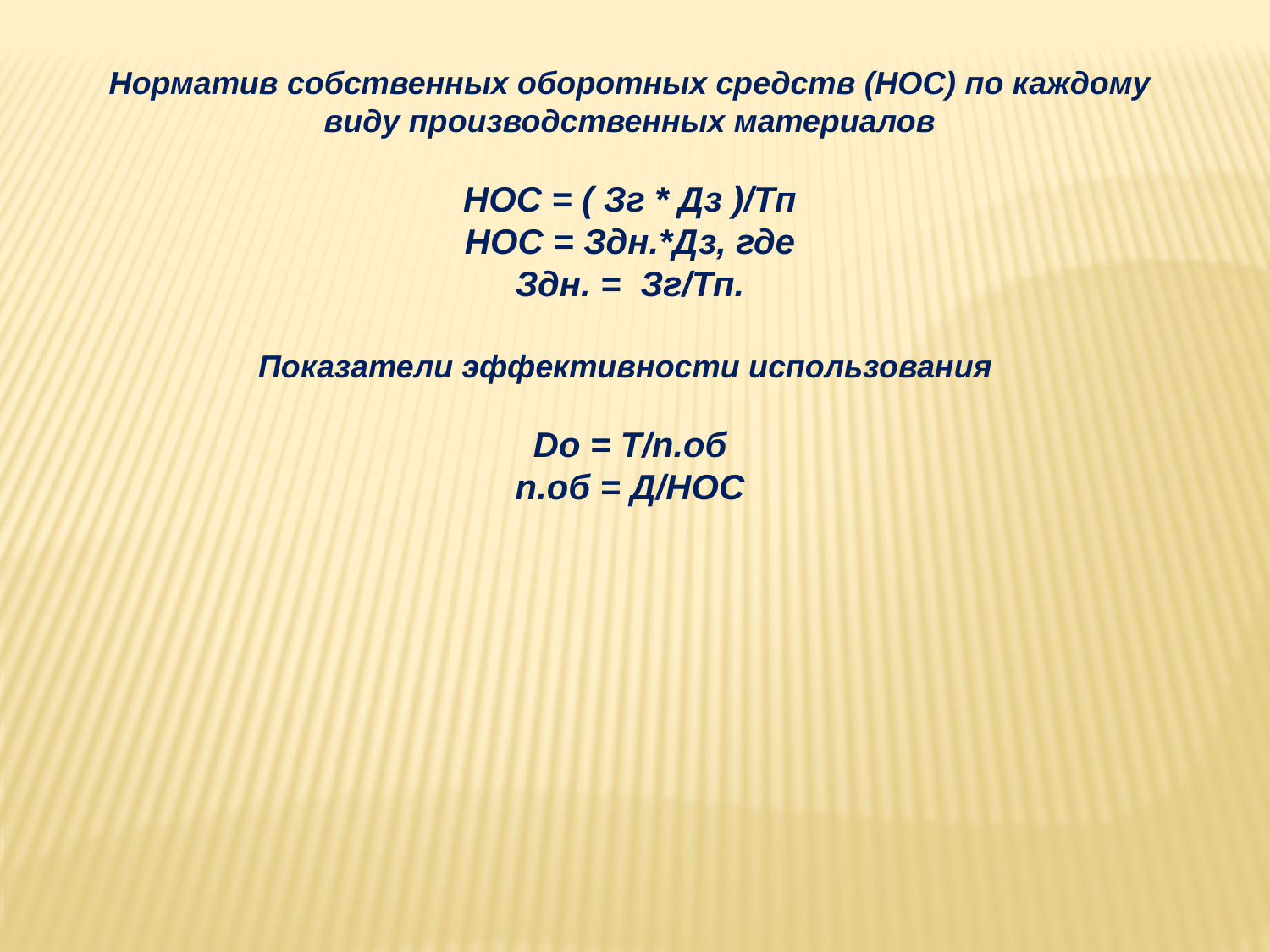

Норматив собственных оборотных средств (НОС) по каждому виду производственных материалов

НОС = ( Зг * Дз )/Тп
НОС = Здн.*Дз, где
Здн. =  Зг/Тп.

Показатели эффективности использования

Dо = Т/n.об
n.об = Д/НОС